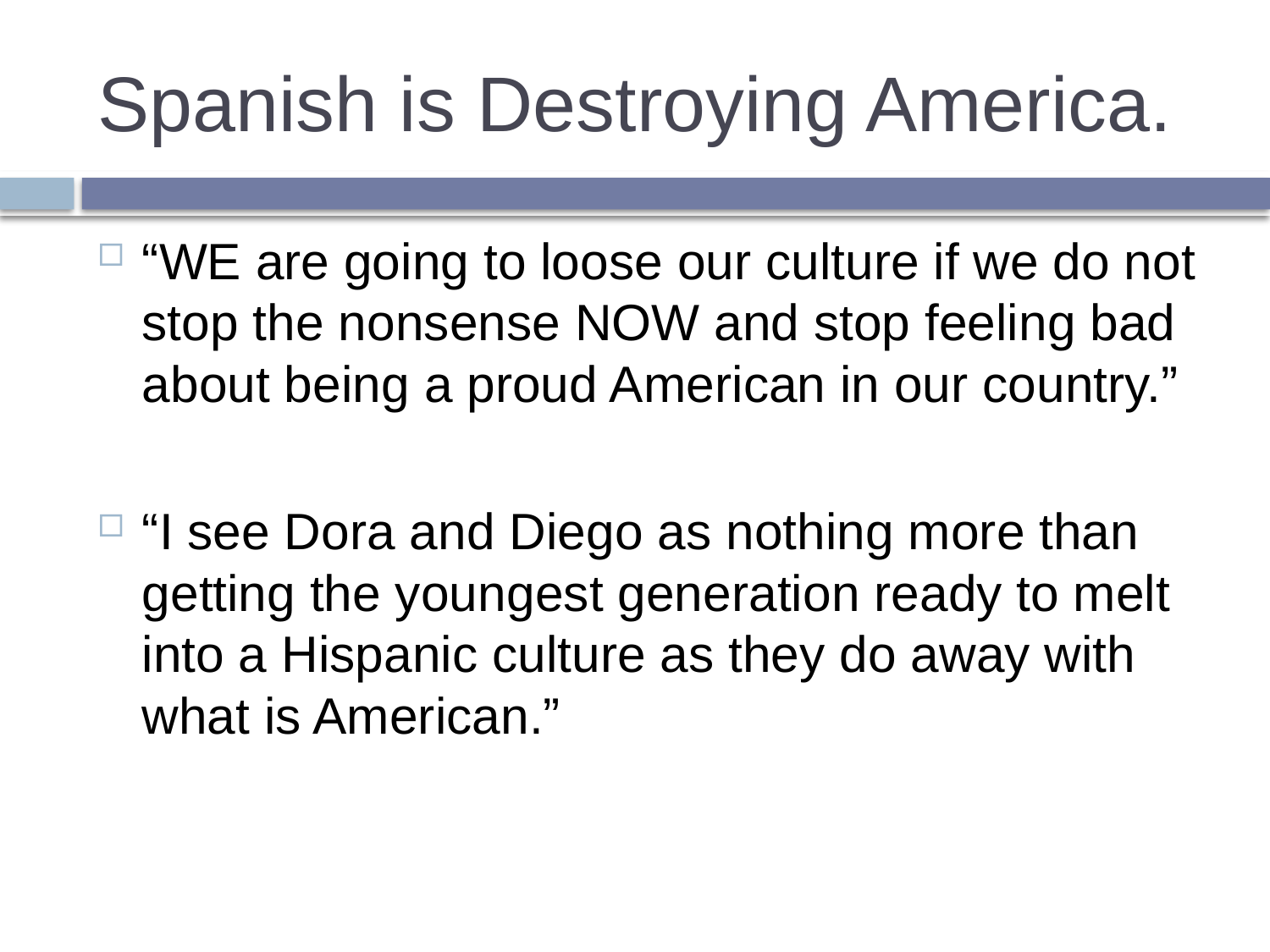

# Spanish is Destroying America.
“WE are going to loose our culture if we do not stop the nonsense NOW and stop feeling bad about being a proud American in our country.”

“I see Dora and Diego as nothing more than getting the youngest generation ready to melt into a Hispanic culture as they do away with what is American.”